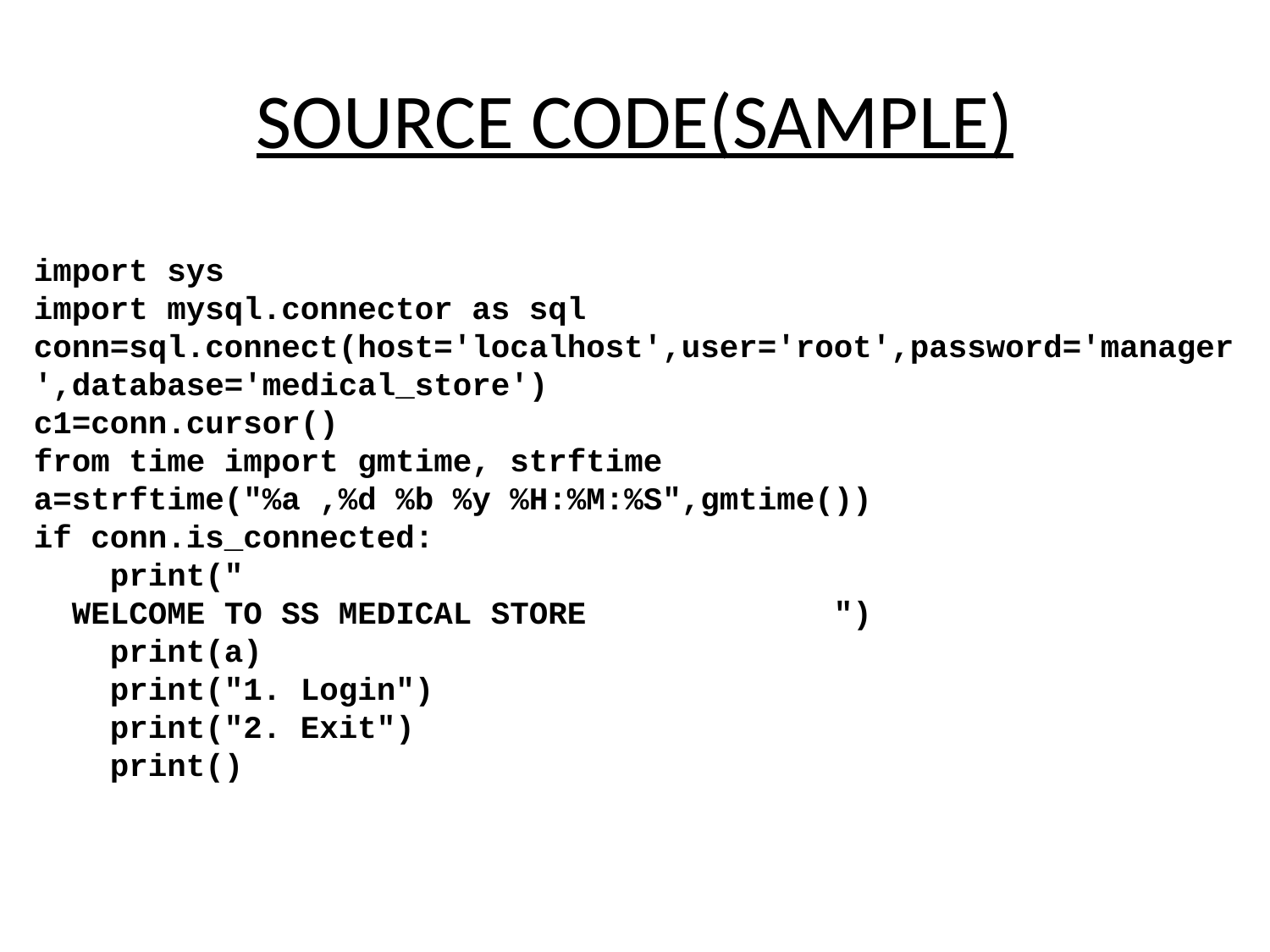

# SOURCE CODE(SAMPLE)
import sys
import mysql.connector as sql
conn=sql.connect(host='localhost',user='root',password='manager',database='medical_store')
c1=conn.cursor()
from time import gmtime, strftime
a=strftime("%a ,%d %b %y %H:%M:%S",gmtime())
if conn.is_connected:
    print("                                                       WELCOME TO SS MEDICAL STORE             ")
    print(a)
    print("1. Login")
    print("2. Exit")
    print()